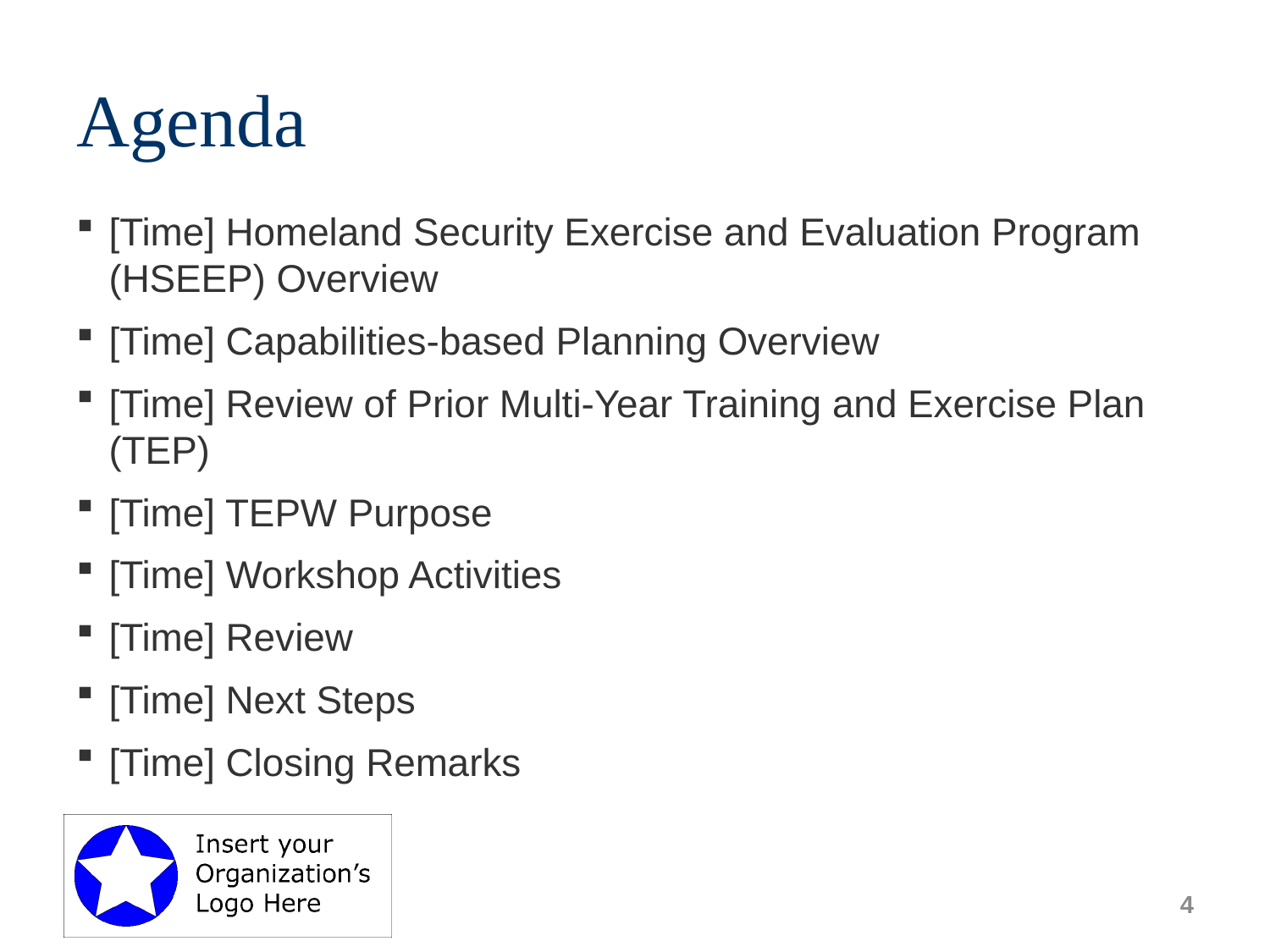

# Agenda
[Time] Homeland Security Exercise and Evaluation Program (HSEEP) Overview
[Time] Capabilities-based Planning Overview
[Time] Review of Prior Multi-Year Training and Exercise Plan (TEP)
[Time] TEPW Purpose
[Time] Workshop Activities
[Time] Review
[Time] Next Steps
[Time] Closing Remarks
4